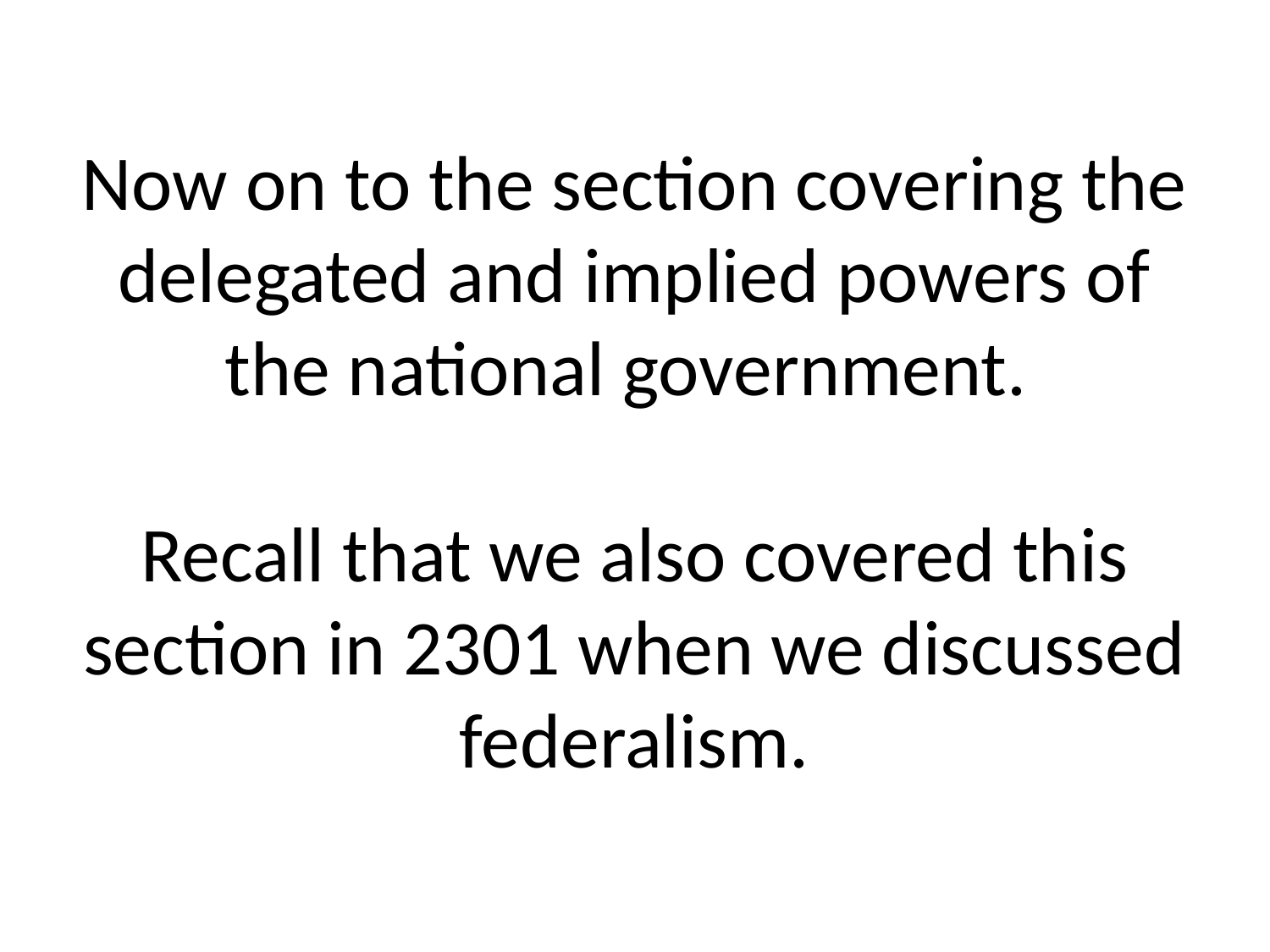

# Now on to the section covering the delegated and implied powers of the national government. Recall that we also covered this section in 2301 when we discussed federalism.